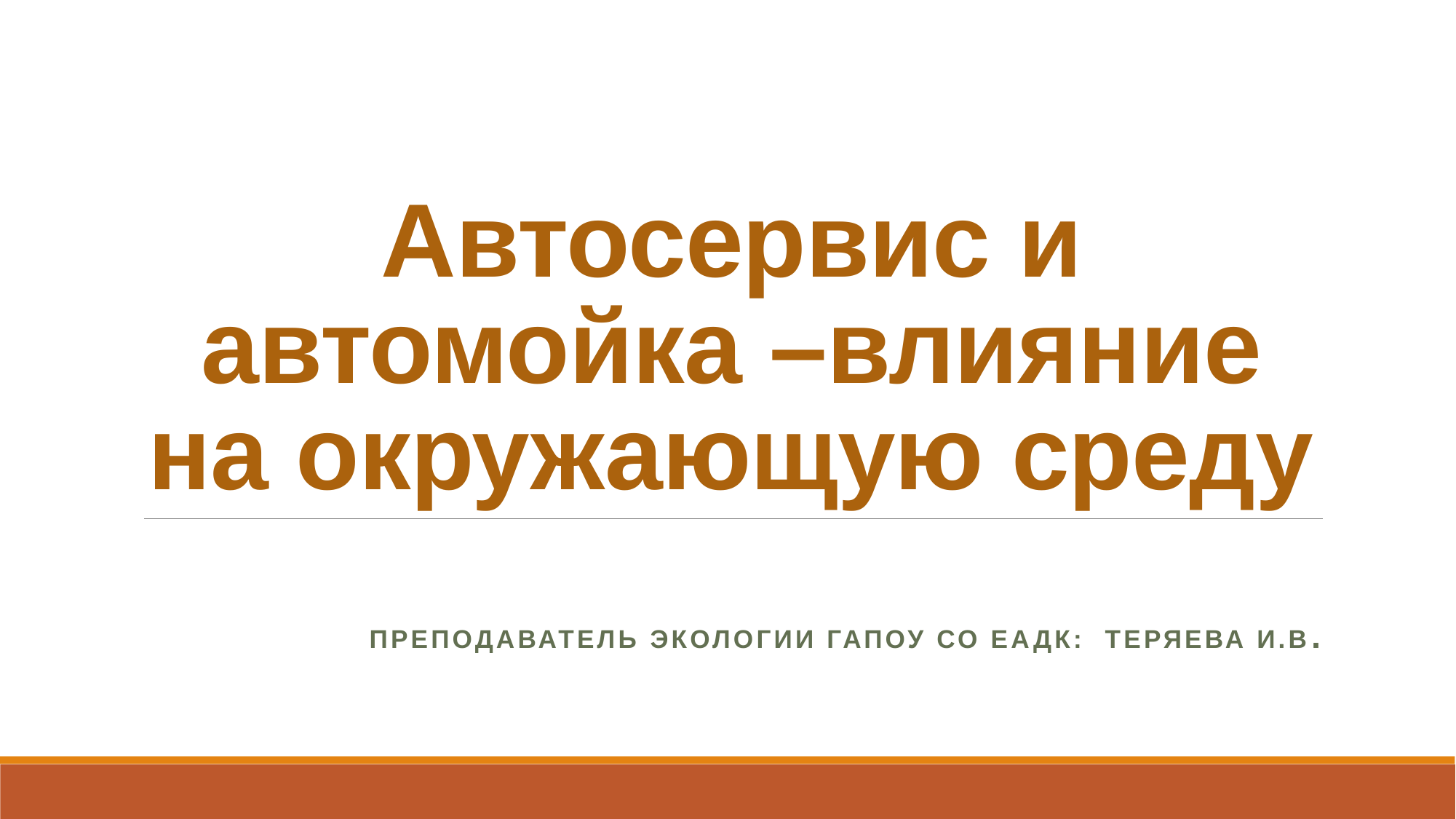

# Автосервис и автомойка –влияние на окружающую среду
Преподаватель экологии ГАПОУ СО ЕАДК:  Теряева И.В.